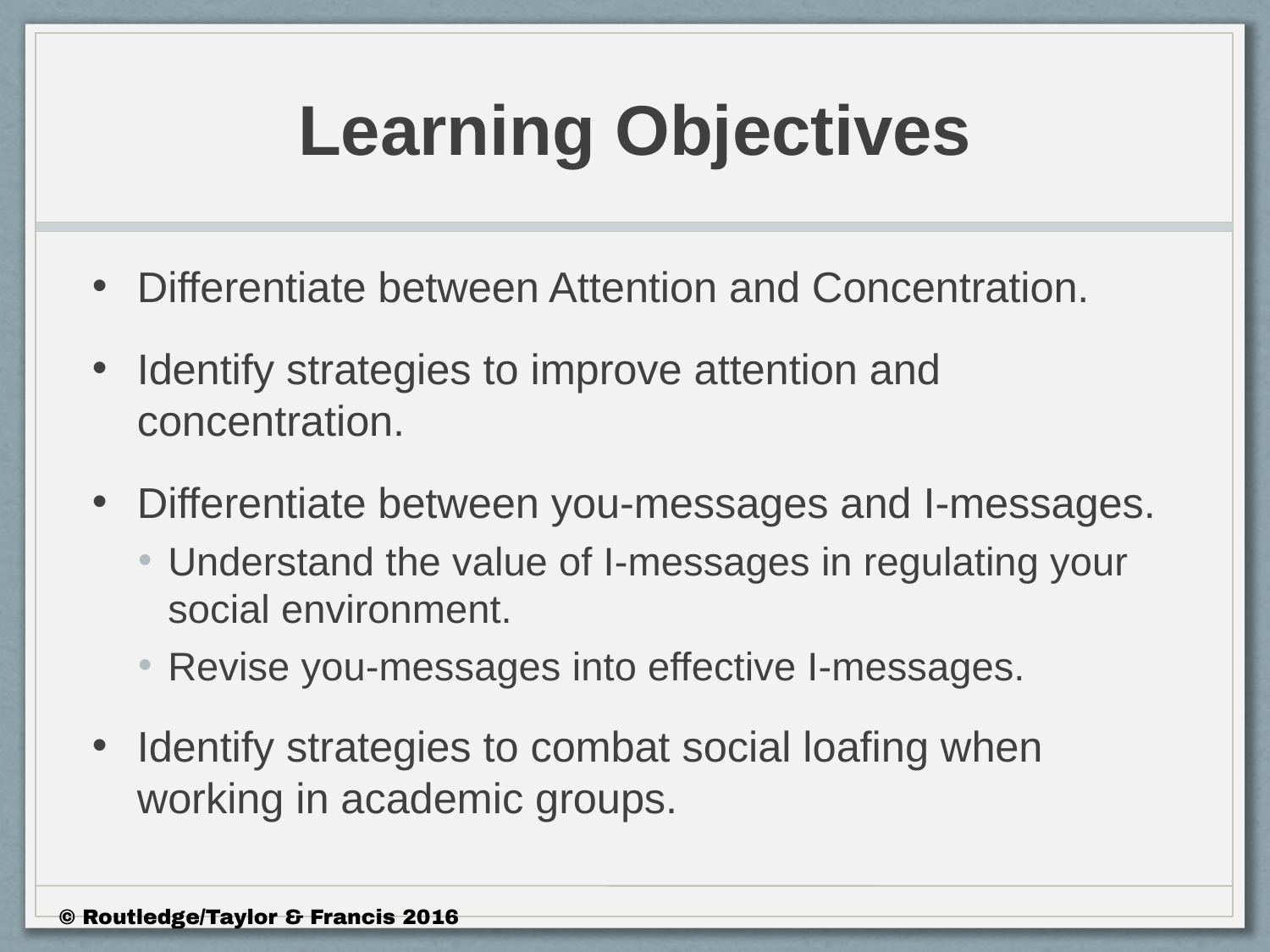

# Learning Objectives
Differentiate between Attention and Concentration.
Identify strategies to improve attention and concentration.
Differentiate between you-messages and I-messages.
Understand the value of I-messages in regulating your social environment.
Revise you-messages into effective I-messages.
Identify strategies to combat social loafing when working in academic groups.

© Routledge/Taylor & Francis 2016